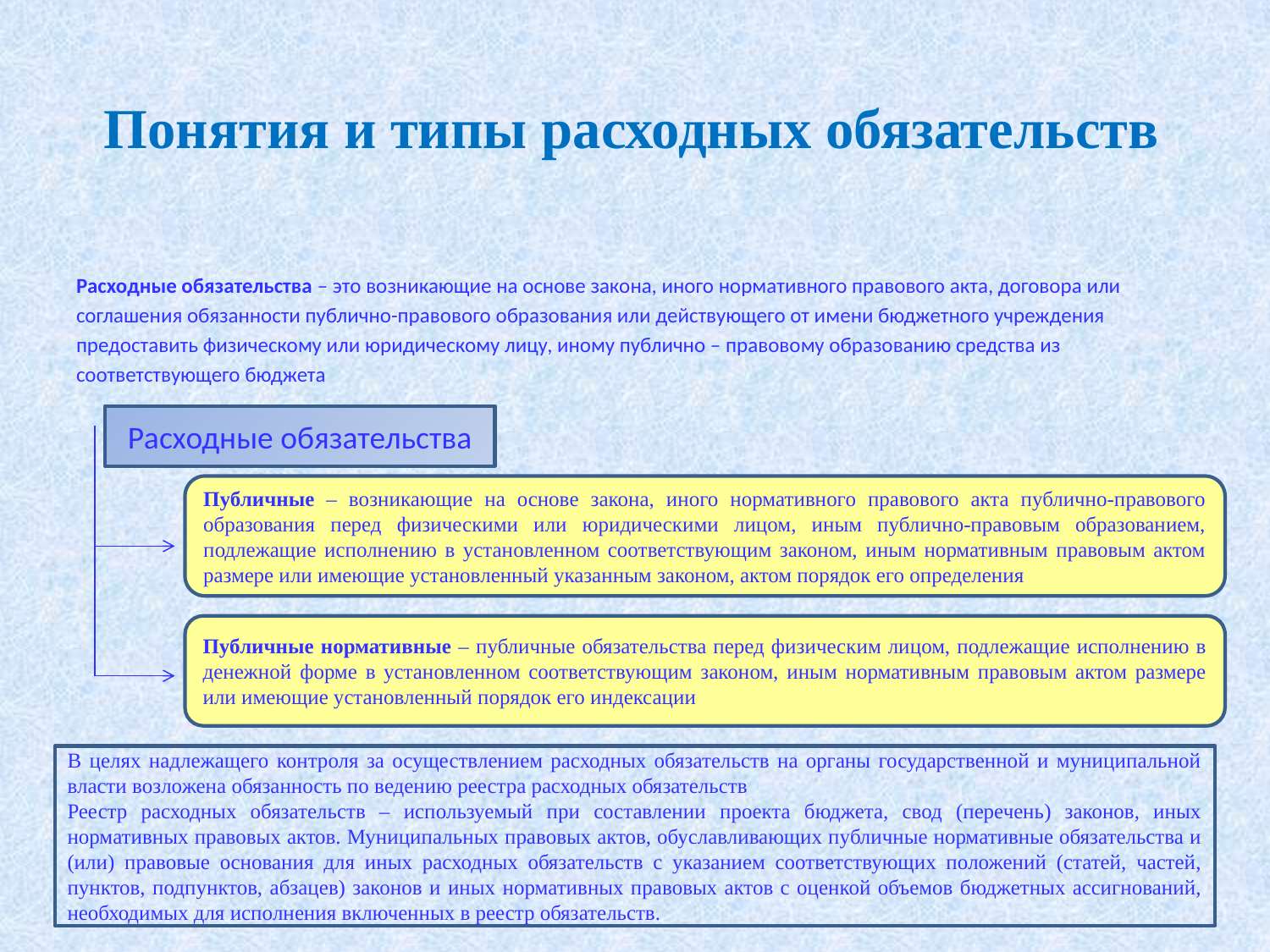

#
Понятия и типы расходных обязательств
Расходные обязательства – это возникающие на основе закона, иного нормативного правового акта, договора или
соглашения обязанности публично-правового образования или действующего от имени бюджетного учреждения
предоставить физическому или юридическому лицу, иному публично – правовому образованию средства из
соответствующего бюджета

Расходные обязательства
Публичные – возникающие на основе закона, иного нормативного правового акта публично-правового образования перед физическими или юридическими лицом, иным публично-правовым образованием, подлежащие исполнению в установленном соответствующим законом, иным нормативным правовым актом размере или имеющие установленный указанным законом, актом порядок его определения
Публичные нормативные – публичные обязательства перед физическим лицом, подлежащие исполнению в денежной форме в установленном соответствующим законом, иным нормативным правовым актом размере или имеющие установленный порядок его индексации
В целях надлежащего контроля за осуществлением расходных обязательств на органы государственной и муниципальной власти возложена обязанность по ведению реестра расходных обязательств
Реестр расходных обязательств – используемый при составлении проекта бюджета, свод (перечень) законов, иных нормативных правовых актов. Муниципальных правовых актов, обуславливающих публичные нормативные обязательства и (или) правовые основания для иных расходных обязательств с указанием соответствующих положений (статей, частей, пунктов, подпунктов, абзацев) законов и иных нормативных правовых актов с оценкой объемов бюджетных ассигнований, необходимых для исполнения включенных в реестр обязательств.